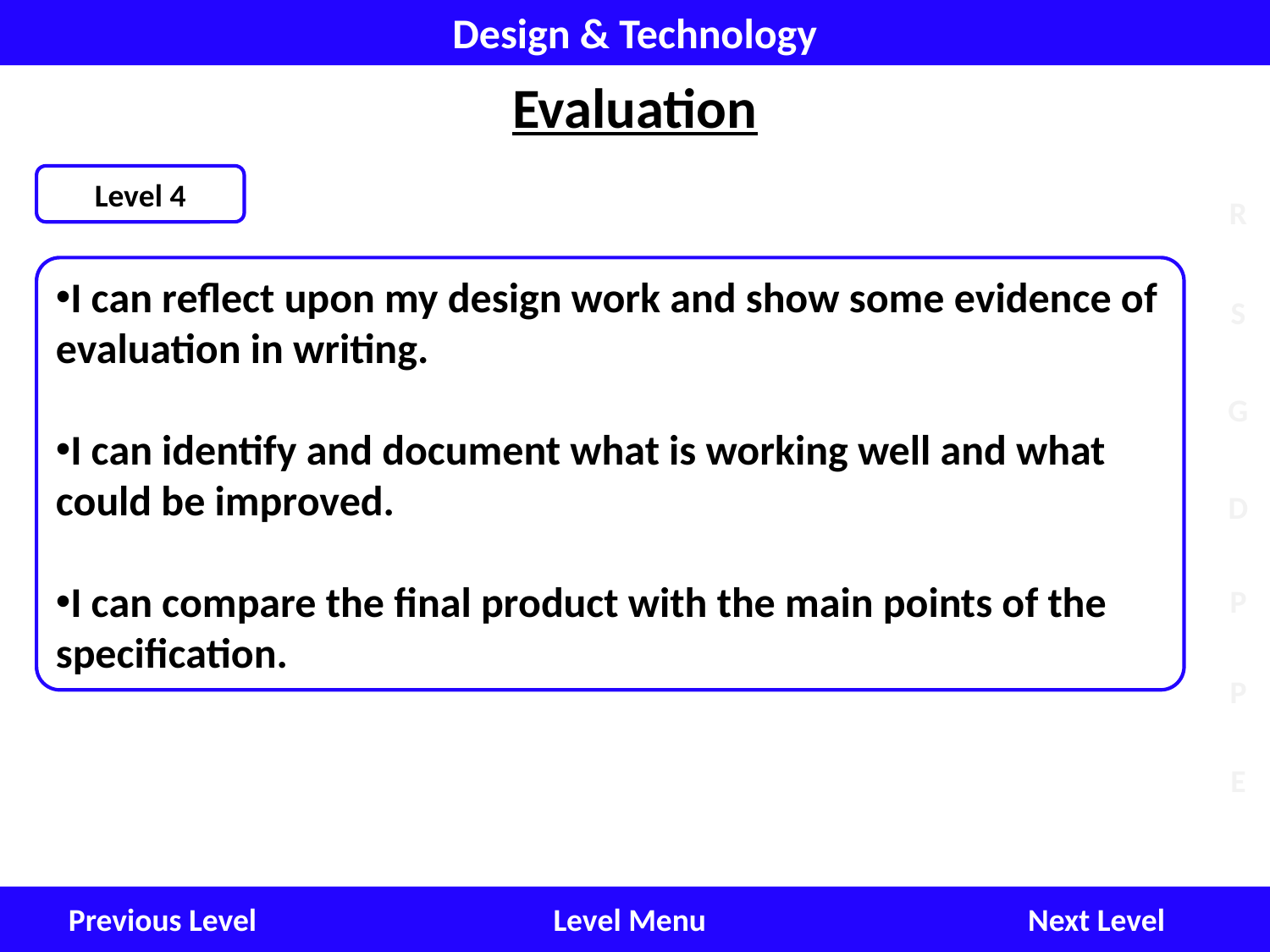

Design & Technology
Evaluation
Level 4
I can reflect upon my design work and show some evidence of evaluation in writing.

I can identify and document what is working well and what could be improved.

I can compare the final product with the main points of the specification.

Next Level
Level Menu
Previous Level